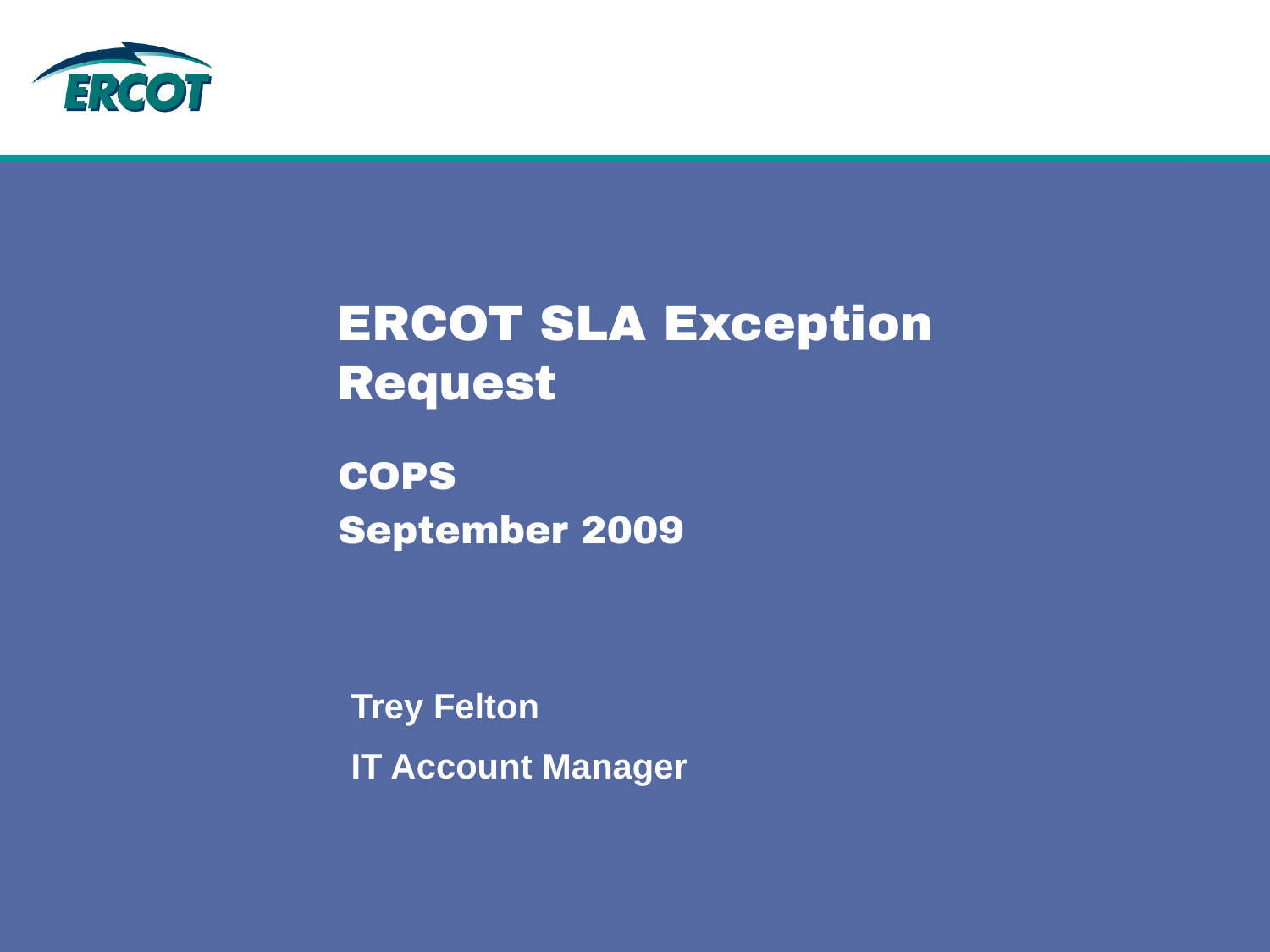

# ERCOT SLA Exception Request
COPS
September 2009
Trey Felton
IT Account Manager